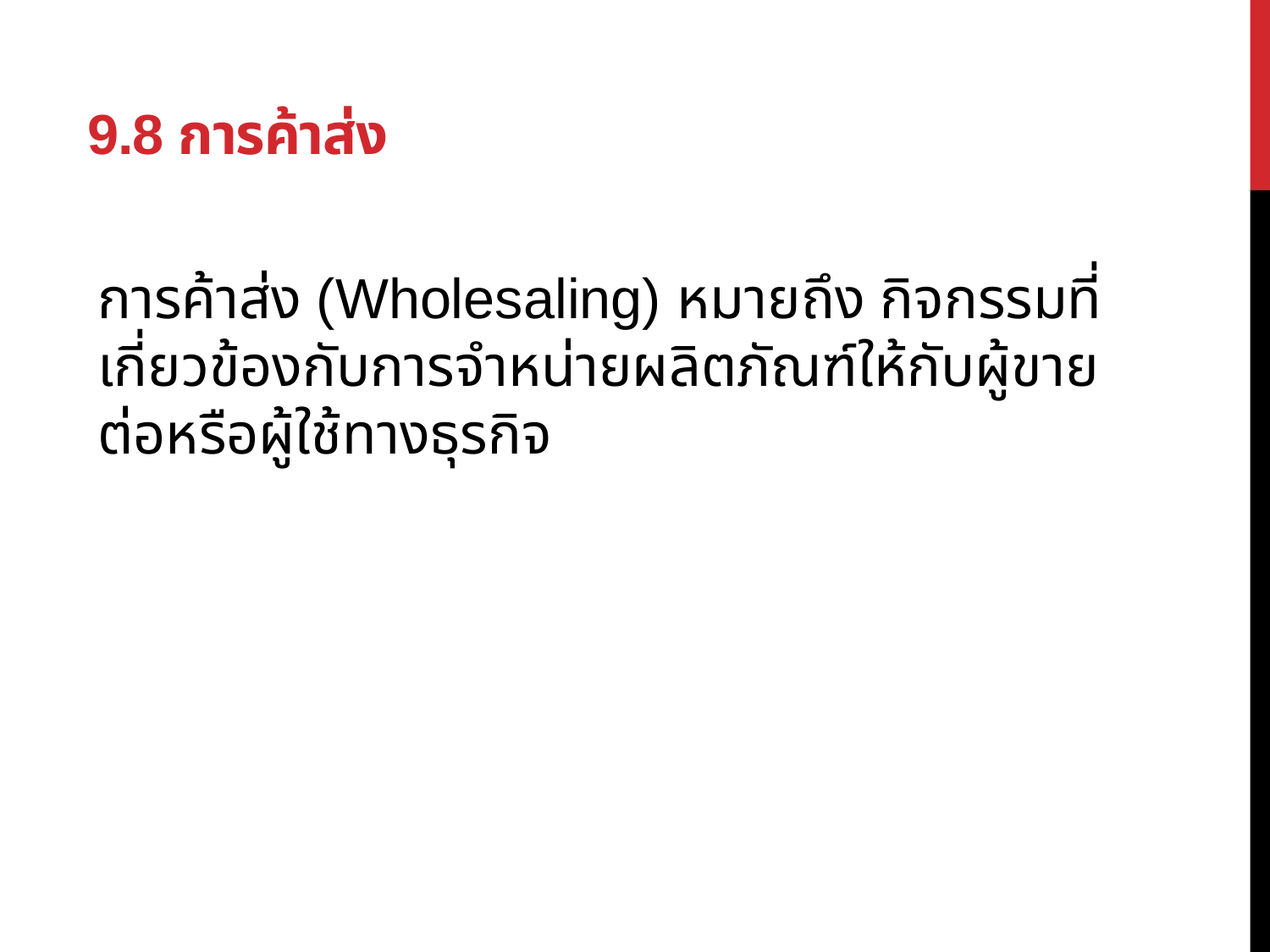

# 9.8 การค้าส่ง
การค้าส่ง (Wholesaling) หมายถึง กิจกรรมที่เกี่ยวข้องกับการจำหน่ายผลิตภัณฑ์ให้กับผู้ขายต่อหรือผู้ใช้ทางธุรกิจ